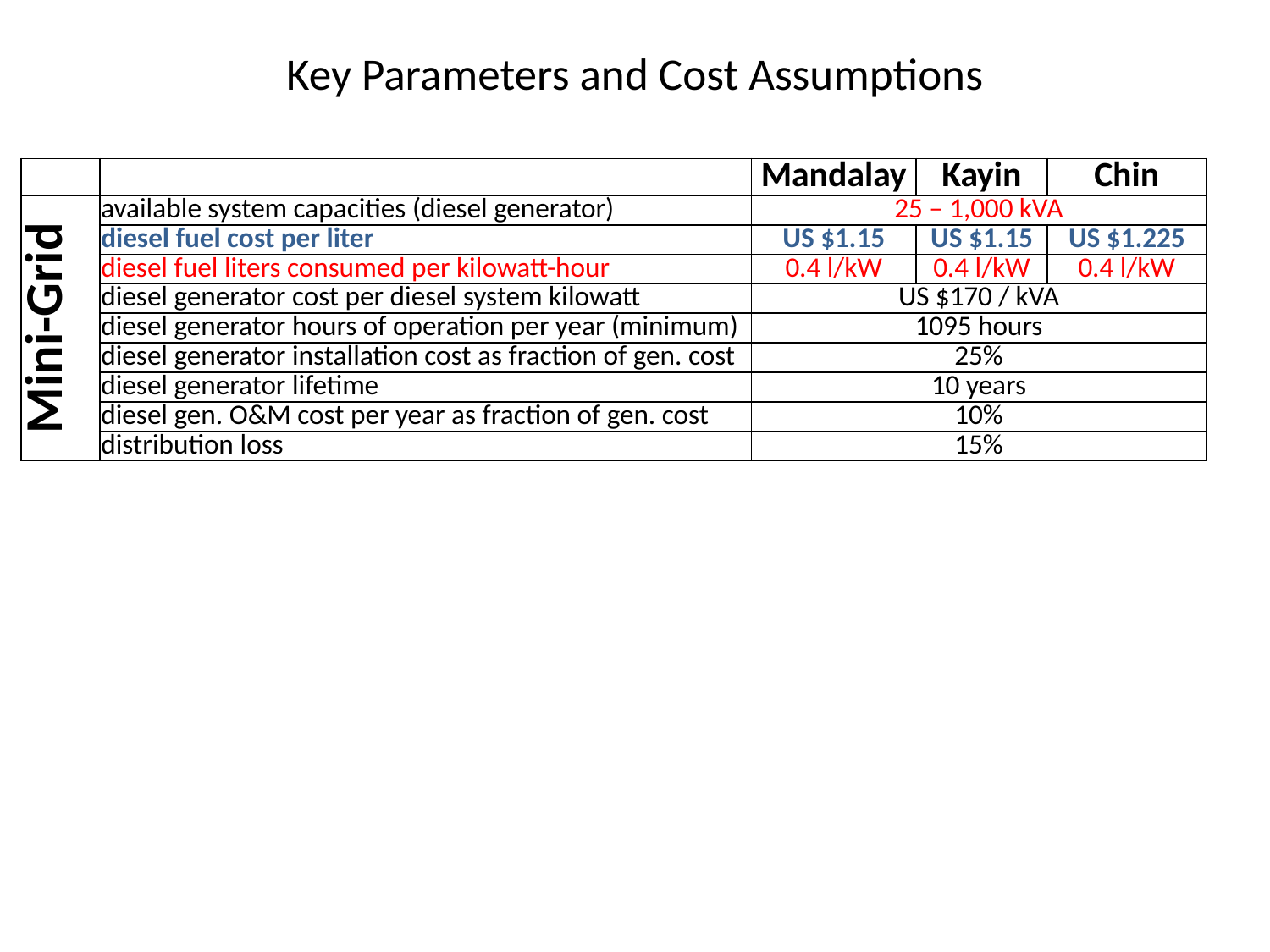

# Key Parameters and Cost Assumptions
|  |  | Mandalay | Kayin | Chin |
| --- | --- | --- | --- | --- |
| Mini-Grid | available system capacities (diesel generator) | 25 – 1,000 kVA |  |  |
|  | diesel fuel cost per liter | US $1.15 | US $1.15 | US $1.225 |
|  | diesel fuel liters consumed per kilowatt-hour | 0.4 l/kW | 0.4 l/kW | 0.4 l/kW |
|  | diesel generator cost per diesel system kilowatt | US $170 / kVA |  |  |
|  | diesel generator hours of operation per year (minimum) | 1095 hours |  |  |
|  | diesel generator installation cost as fraction of gen. cost | 25% |  |  |
|  | diesel generator lifetime | 10 years |  |  |
|  | diesel gen. O&M cost per year as fraction of gen. cost | 10% |  |  |
|  | distribution loss | 15% |  |  |